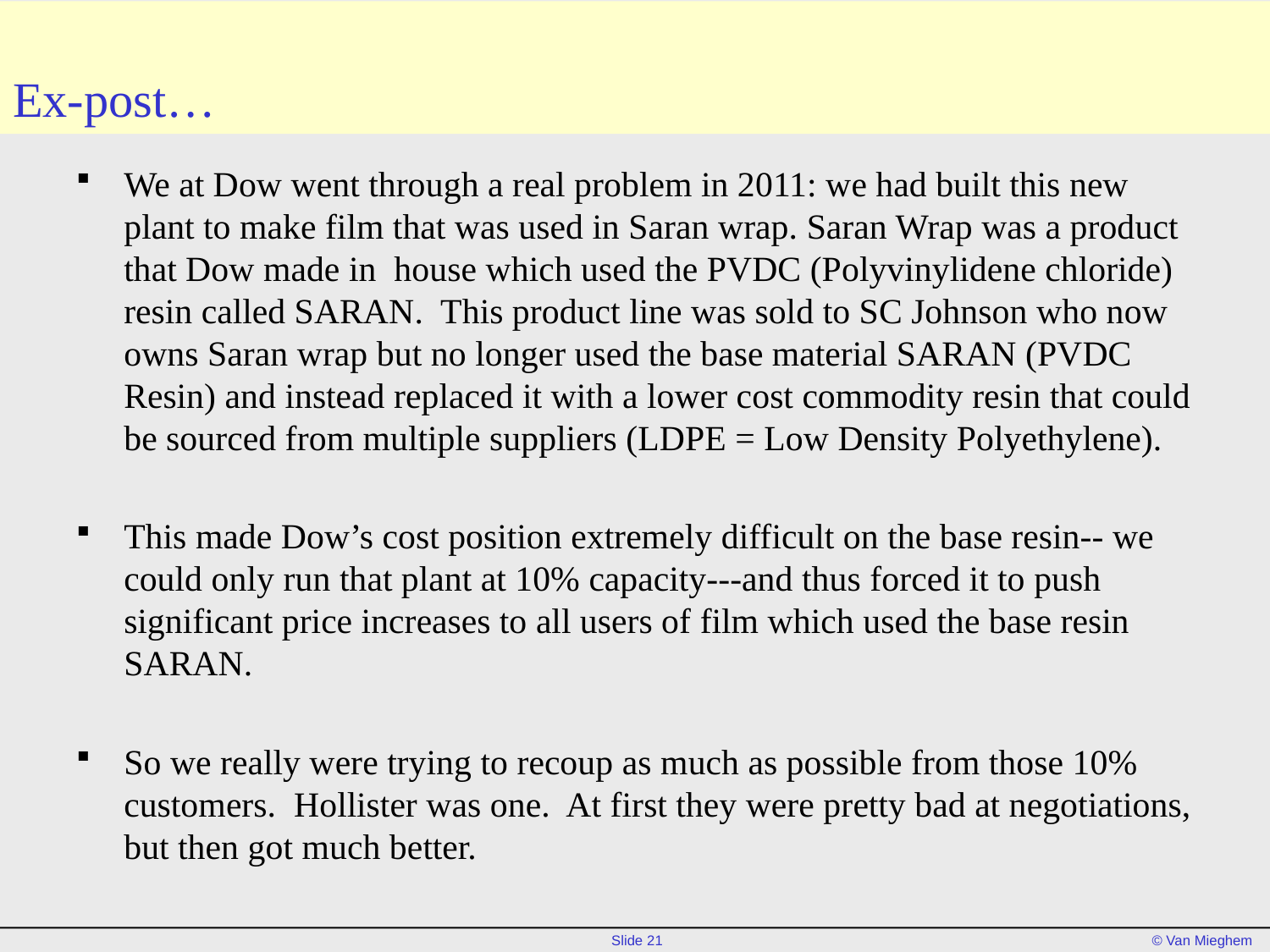

# Ex-post…
We at Dow went through a real problem in 2011: we had built this new plant to make film that was used in Saran wrap. Saran Wrap was a product that Dow made in  house which used the PVDC (Polyvinylidene chloride) resin called SARAN.  This product line was sold to SC Johnson who now owns Saran wrap but no longer used the base material SARAN (PVDC Resin) and instead replaced it with a lower cost commodity resin that could be sourced from multiple suppliers (LDPE = Low Density Polyethylene).

This made Dow’s cost position extremely difficult on the base resin-- we could only run that plant at 10% capacity---and thus forced it to push significant price increases to all users of film which used the base resin SARAN.

So we really were trying to recoup as much as possible from those 10% customers.  Hollister was one.  At first they were pretty bad at negotiations, but then got much better.